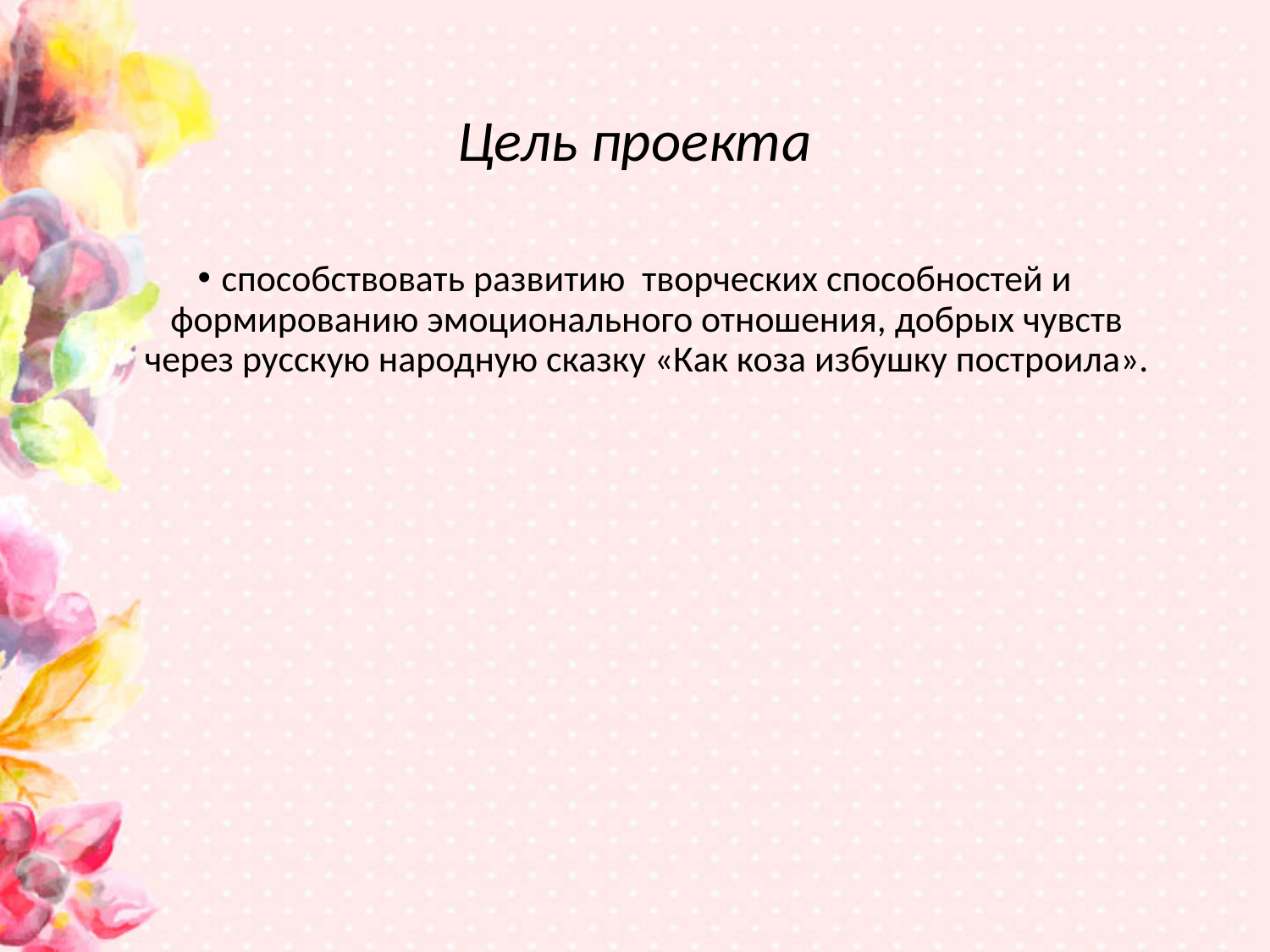

# Цель проекта
способствовать развитию  творческих способностей и формированию эмоционального отношения, добрых чувств через русскую народную сказку «Как коза избушку построила».